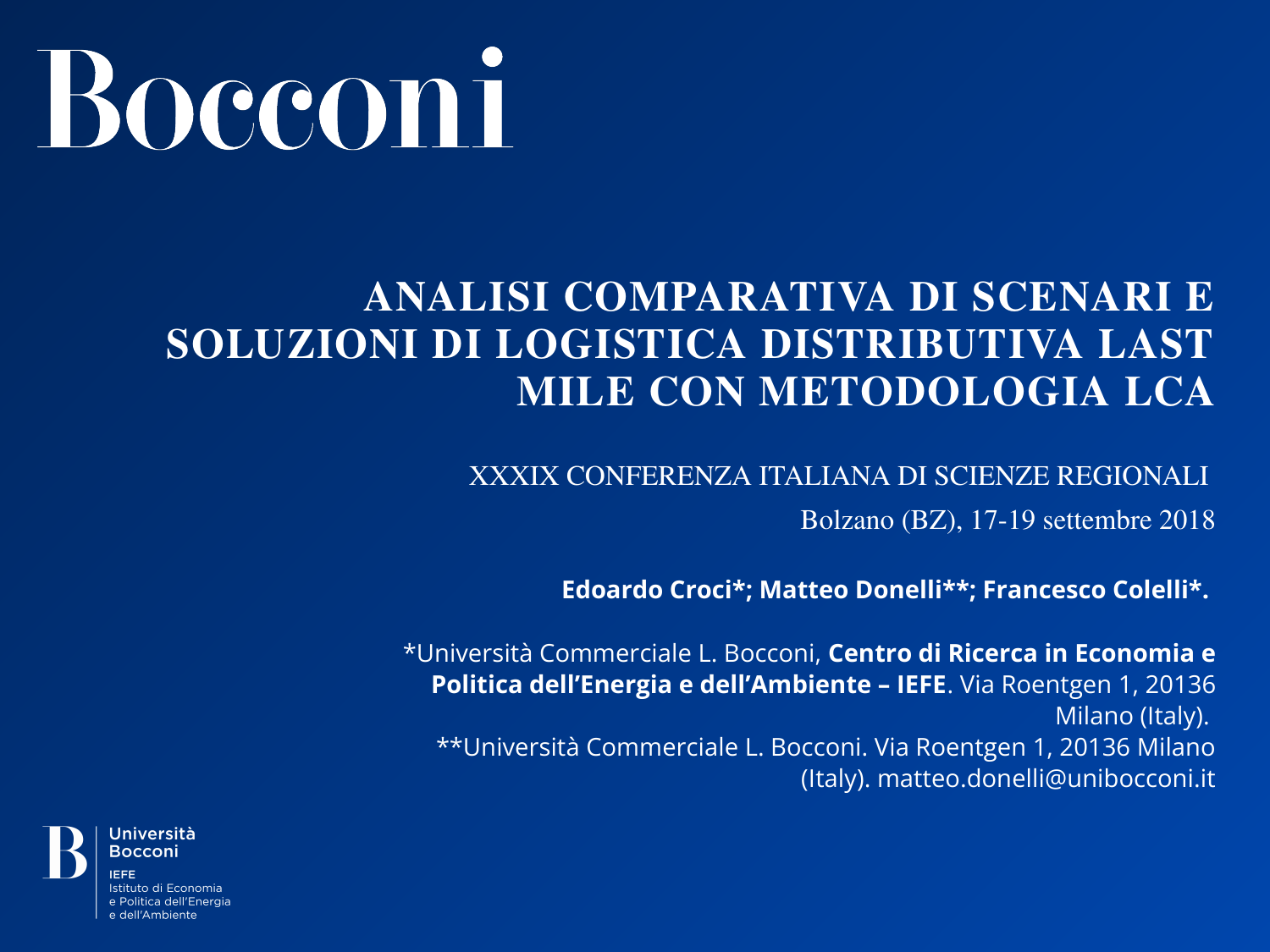

# ANALISI COMPARATIVA DI SCENARI E SOLUZIONI DI LOGISTICA DISTRIBUTIVA LAST MILE CON METODOLOGIA LCA
 XXXIX CONFERENZA ITALIANA DI SCIENZE REGIONALI
Bolzano (BZ), 17-19 settembre 2018

Edoardo Croci*; Matteo Donelli**; Francesco Colelli*.

*Università Commerciale L. Bocconi, Centro di Ricerca in Economia e Politica dell’Energia e dell’Ambiente – IEFE. Via Roentgen 1, 20136 Milano (Italy).
**Università Commerciale L. Bocconi. Via Roentgen 1, 20136 Milano (Italy). matteo.donelli@unibocconi.it